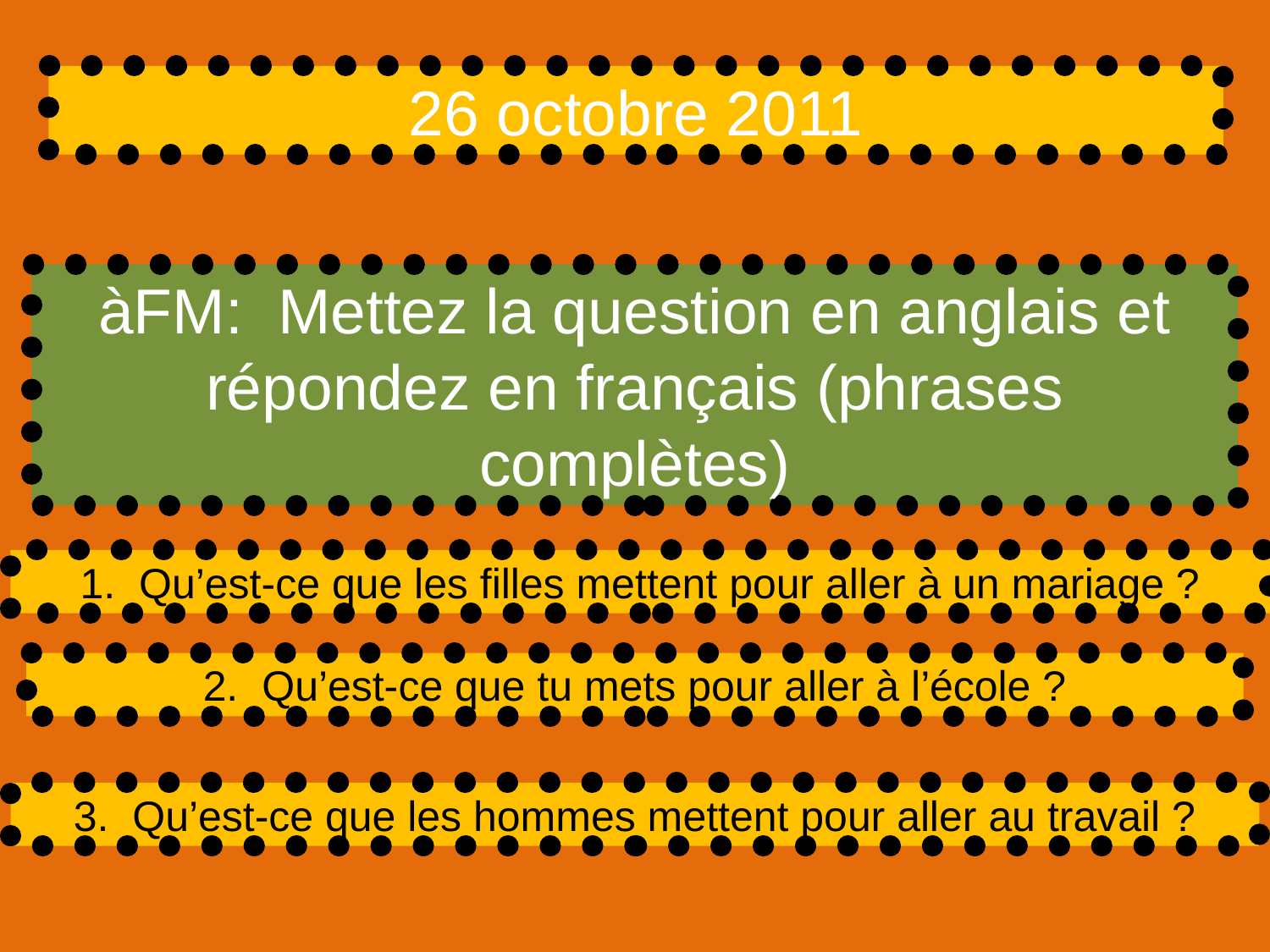

26 octobre 2011
àFM:  Mettez la question en anglais et répondez en français (phrases complètes)
1.  Qu’est-ce que les filles mettent pour aller à un mariage ?
2.  Qu’est-ce que tu mets pour aller à l’école ?
3.  Qu’est-ce que les hommes mettent pour aller au travail ?